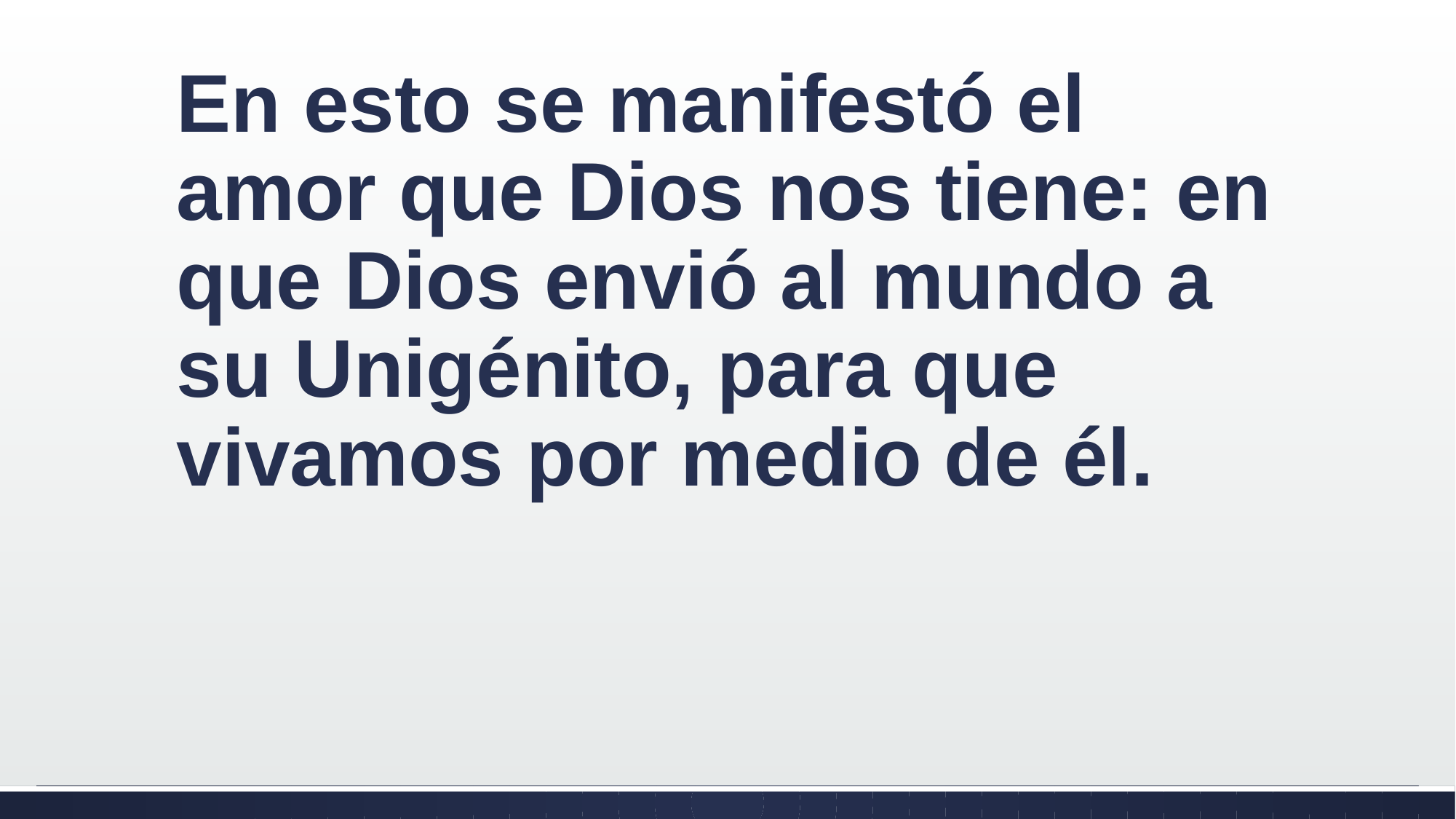

#
En esto se manifestó el amor que Dios nos tiene: en que Dios envió al mundo a su Unigénito, para que vivamos por medio de él.